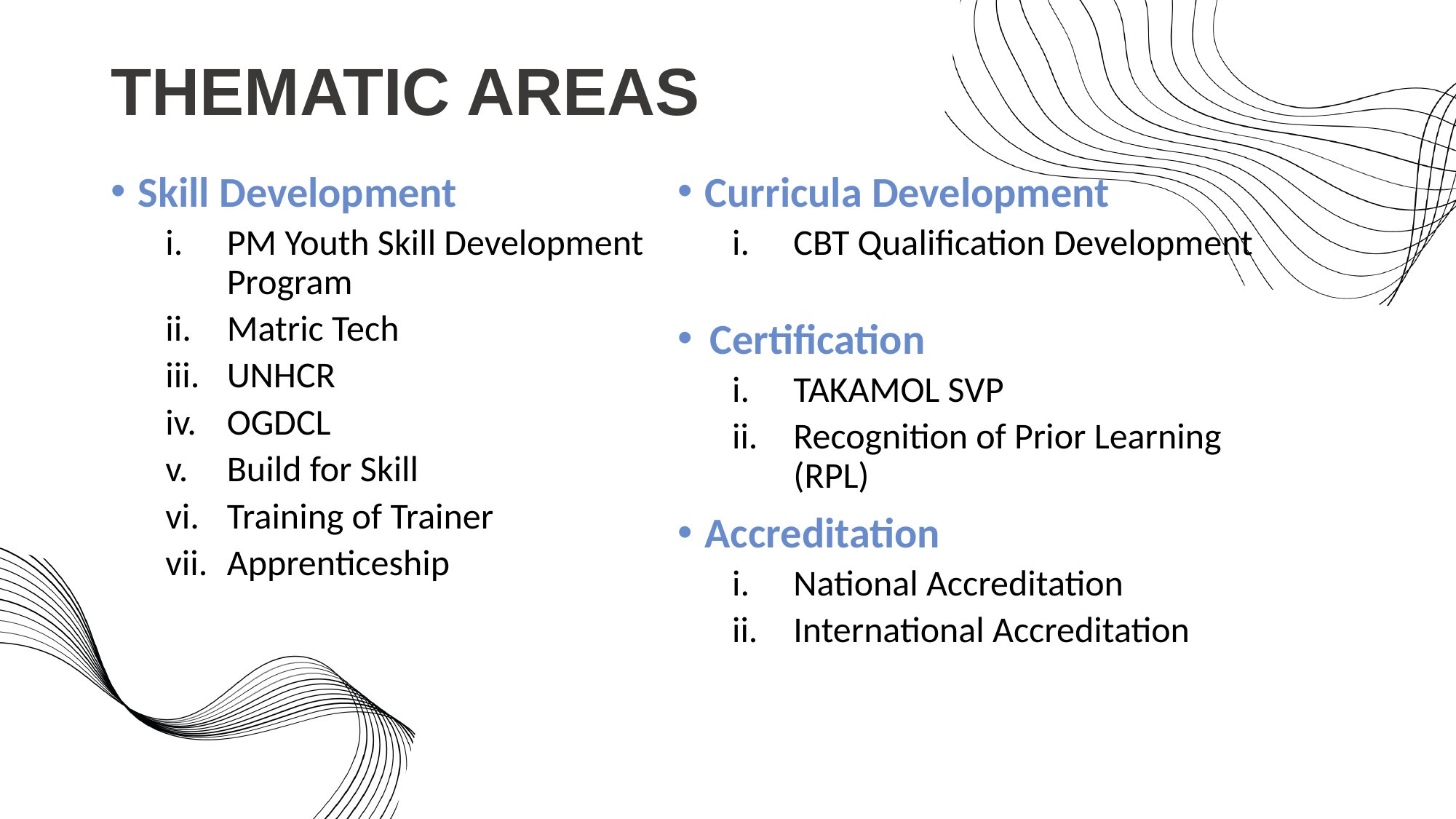

# THEMATIC AREAS
Skill Development
PM Youth Skill Development Program
Matric Tech
UNHCR
OGDCL
Build for Skill
Training of Trainer
Apprenticeship
Curricula Development
CBT Qualification Development

Certification
TAKAMOL SVP
Recognition of Prior Learning (RPL)
Accreditation
National Accreditation
International Accreditation